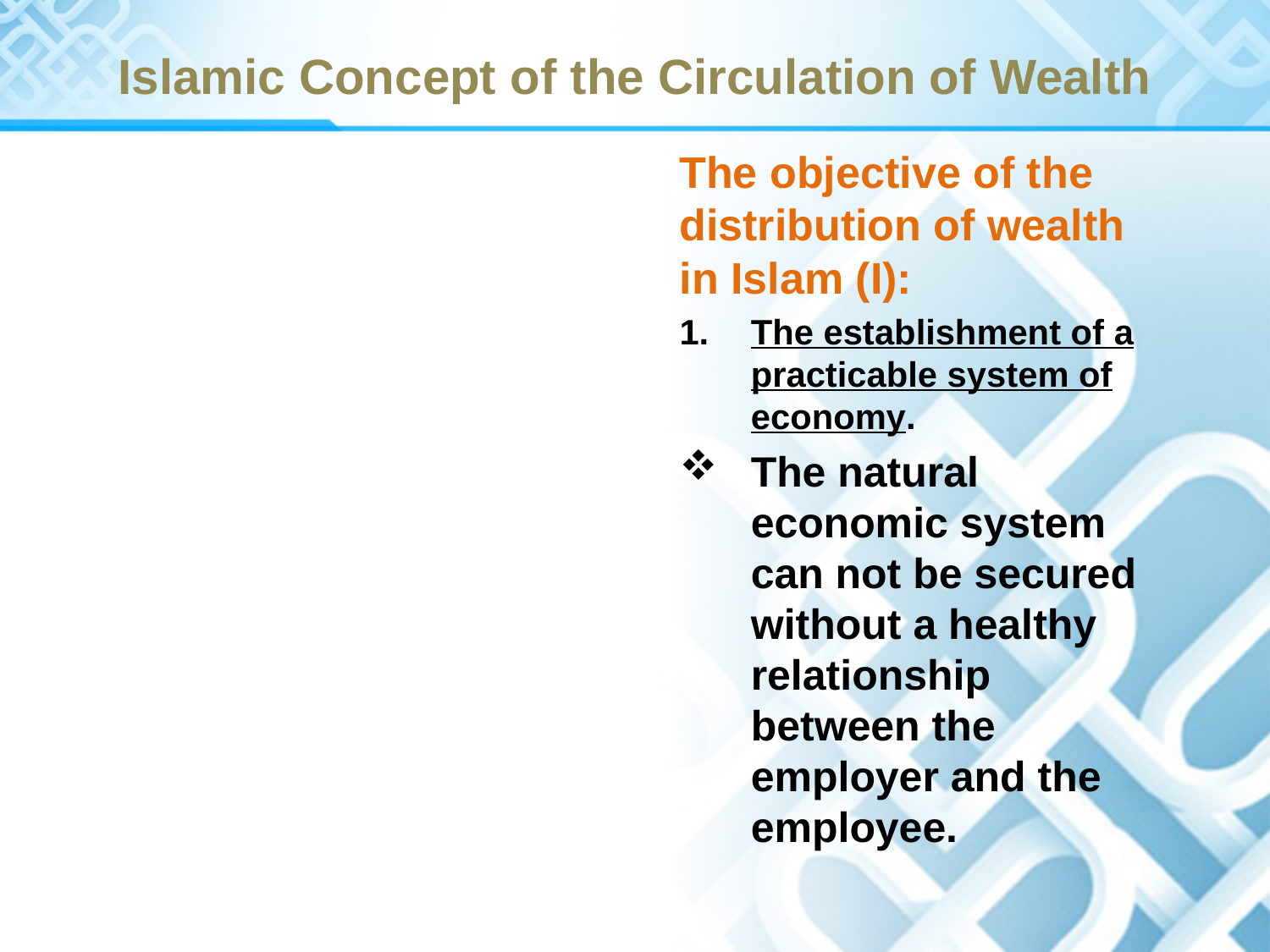

# Islamic Concept of the Circulation of Wealth
The objective of the distribution of wealth in Islam (I):
The establishment of a practicable system of economy.
The natural economic system can not be secured without a healthy relationship between the employer and the employee.